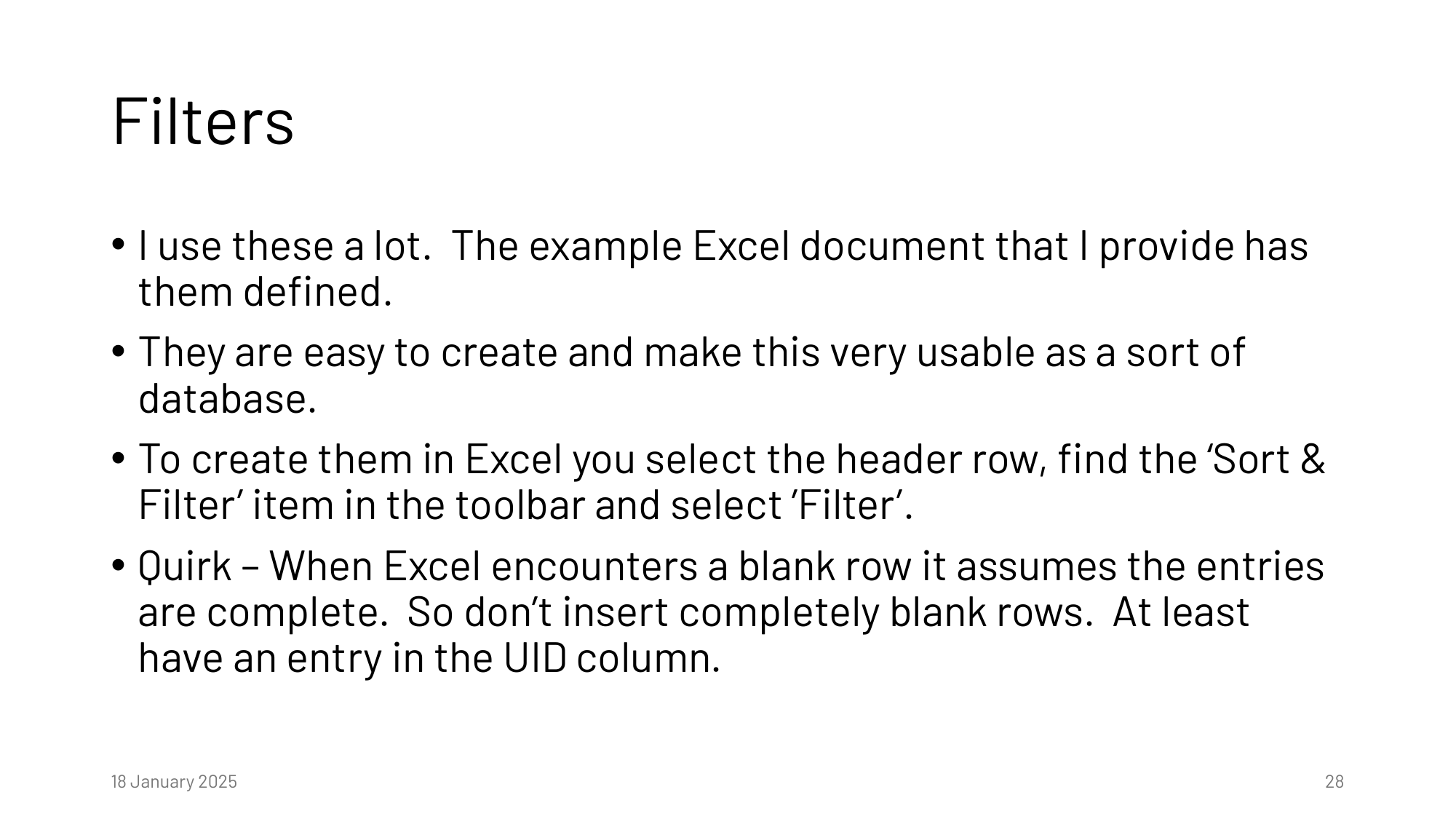

# Filters
I use these a lot.  The example Excel document that I provide has them defined.
They are easy to create and make this very usable as a sort of database.
To create them in Excel you select the header row, find the ‘Sort & Filter’ item in the toolbar and select ’Filter’.
Quirk – When Excel encounters a blank row it assumes the entries are complete.  So don’t insert completely blank rows.  At least have an entry in the UID column.
18 January 2025
28